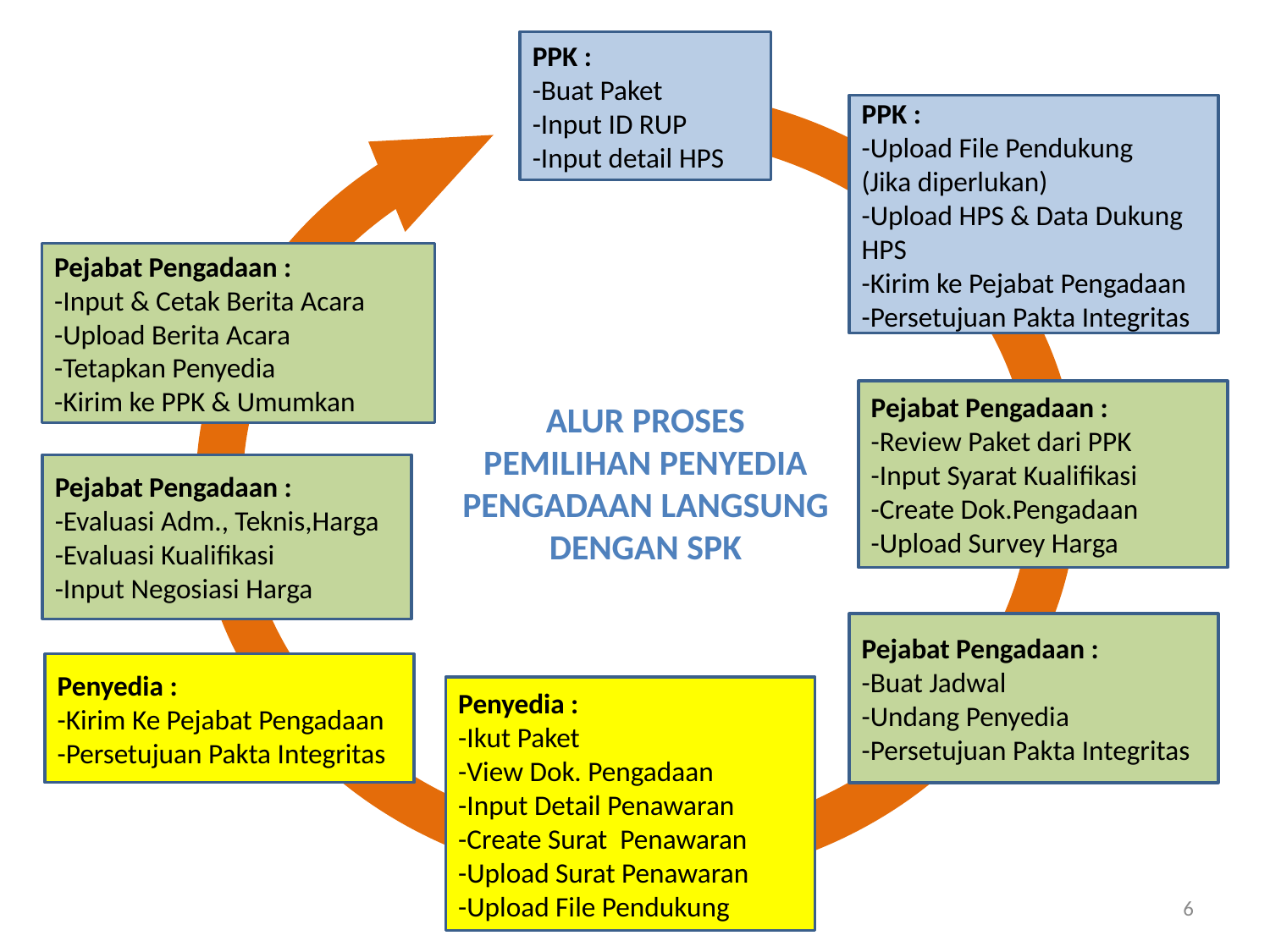

PPK :
-Buat Paket
-Input ID RUP
-Input detail HPS

PPK :
-Upload File Pendukung
(Jika diperlukan)
-Upload HPS & Data Dukung HPS
-Kirim ke Pejabat Pengadaan
-Persetujuan Pakta Integritas
Pejabat Pengadaan :
-Input & Cetak Berita Acara
-Upload Berita Acara
-Tetapkan Penyedia
-Kirim ke PPK & Umumkan
Pejabat Pengadaan :
-Review Paket dari PPK
-Input Syarat Kualifikasi
-Create Dok.Pengadaan
-Upload Survey Harga
ALUR PROSES
PEMILIHAN PENYEDIA
PENGADAAN LANGSUNG DENGAN SPK
Pejabat Pengadaan :
-Evaluasi Adm., Teknis,Harga
-Evaluasi Kualifikasi
-Input Negosiasi Harga
Pejabat Pengadaan :
-Buat Jadwal
-Undang Penyedia
-Persetujuan Pakta Integritas

Penyedia :
-Kirim Ke Pejabat Pengadaan
-Persetujuan Pakta Integritas

Penyedia :
-Ikut Paket
-View Dok. Pengadaan
-Input Detail Penawaran
-Create Surat  Penawaran
-Upload Surat Penawaran
-Upload File Pendukung
6